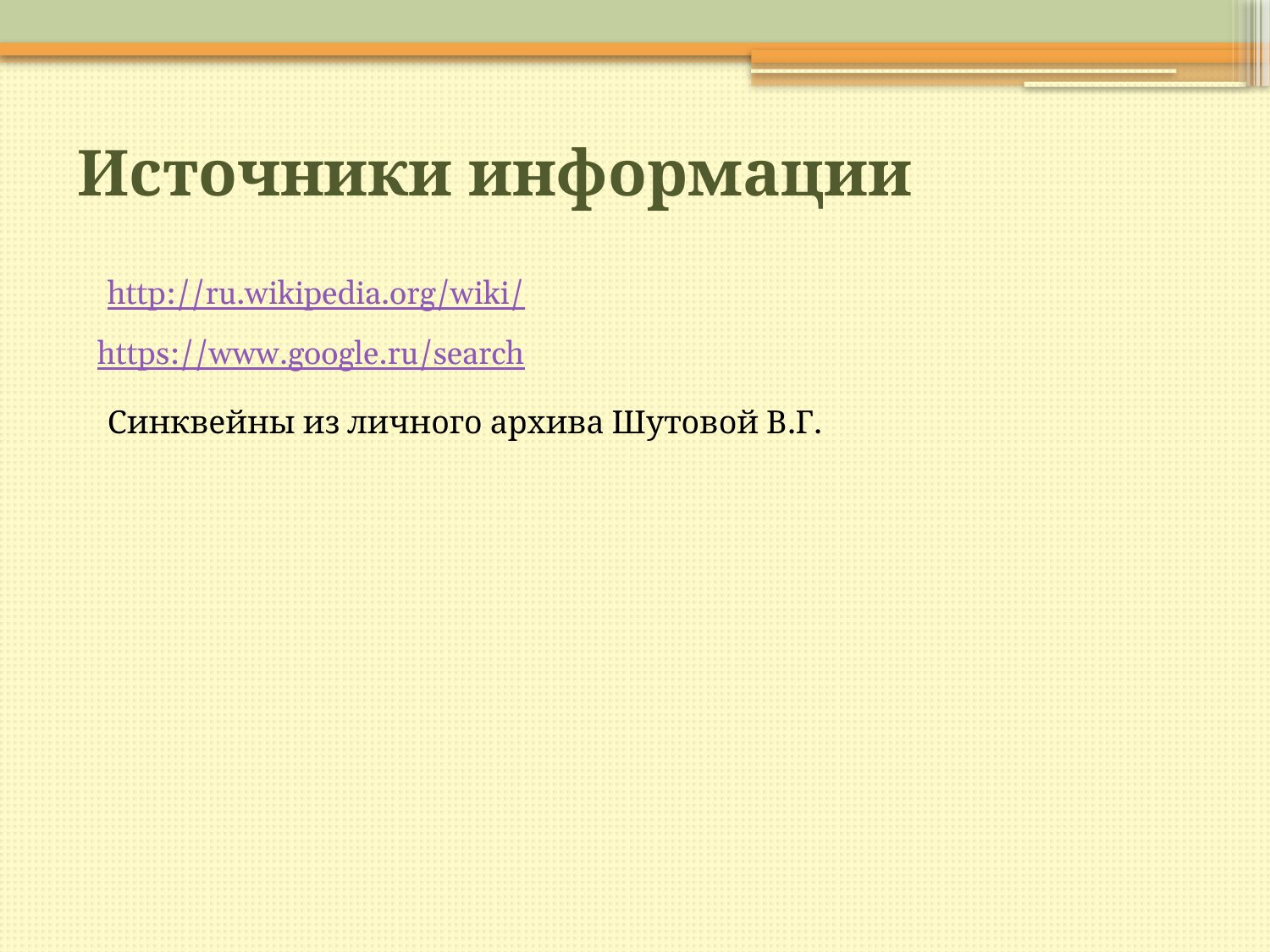

# Источники информации
http://ru.wikipedia.org/wiki/

https://www.google.ru/search
Синквейны из личного архива Шутовой В.Г.